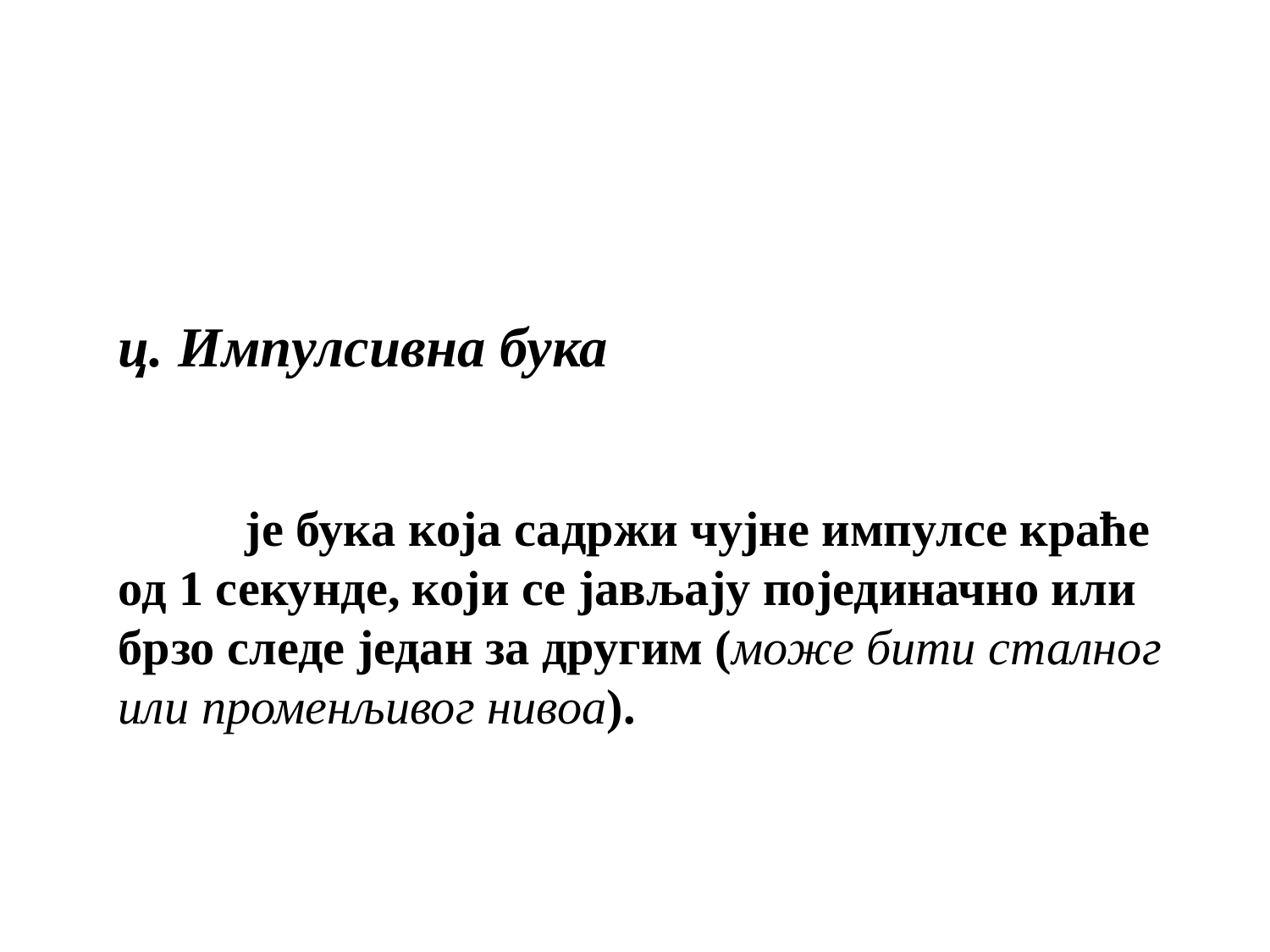

ц. Импулсивна бука

	је бука која садржи чујне импулсе краће од 1 секунде, који се јављају појединачно или брзо следе један за другим (може бити сталног или променљивог нивоа).